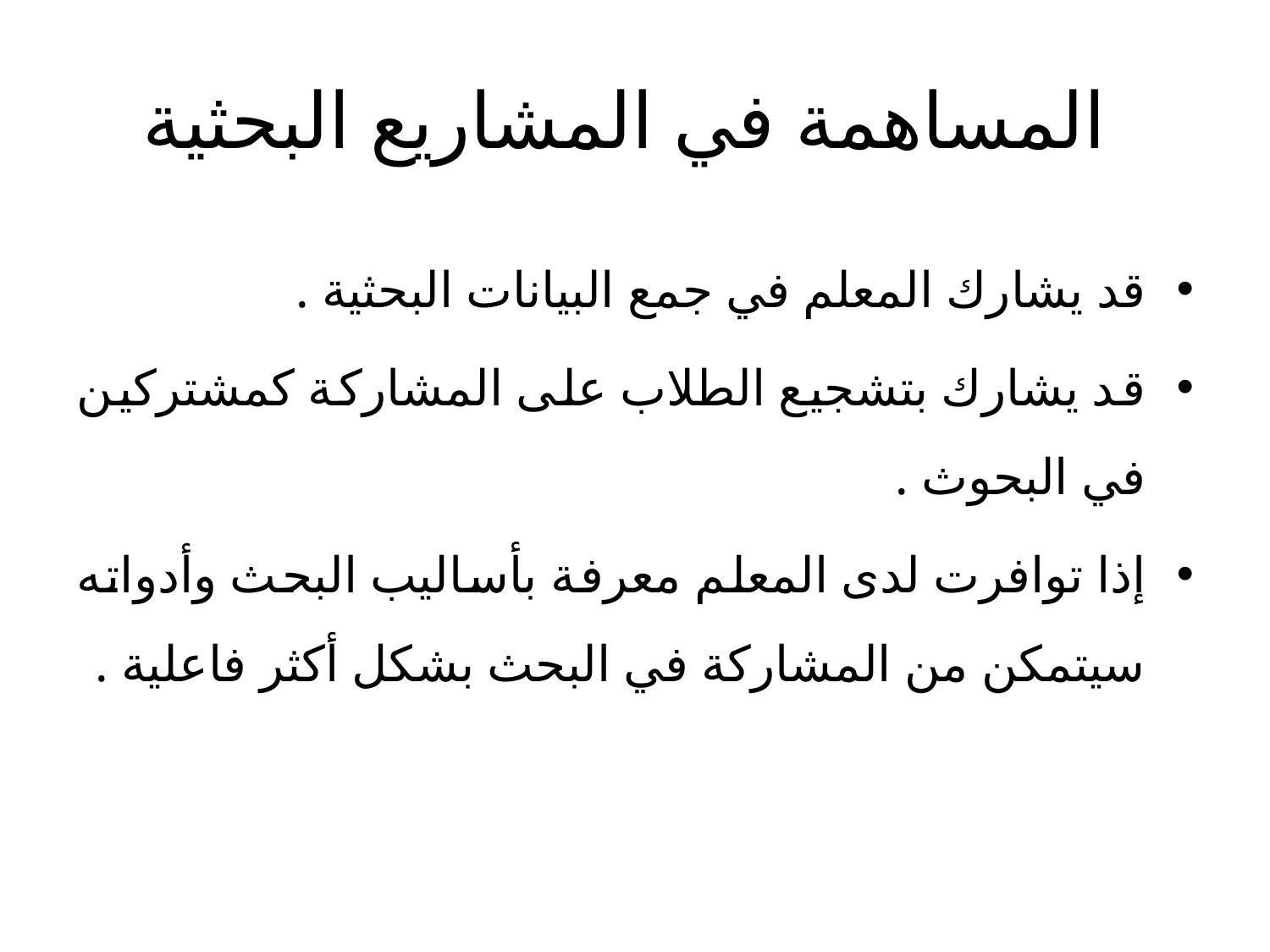

# المساهمة في المشاريع البحثية
قد يشارك المعلم في جمع البيانات البحثية .
قد يشارك بتشجيع الطلاب على المشاركة كمشتركين في البحوث .
إذا توافرت لدى المعلم معرفة بأساليب البحث وأدواته سيتمكن من المشاركة في البحث بشكل أكثر فاعلية .